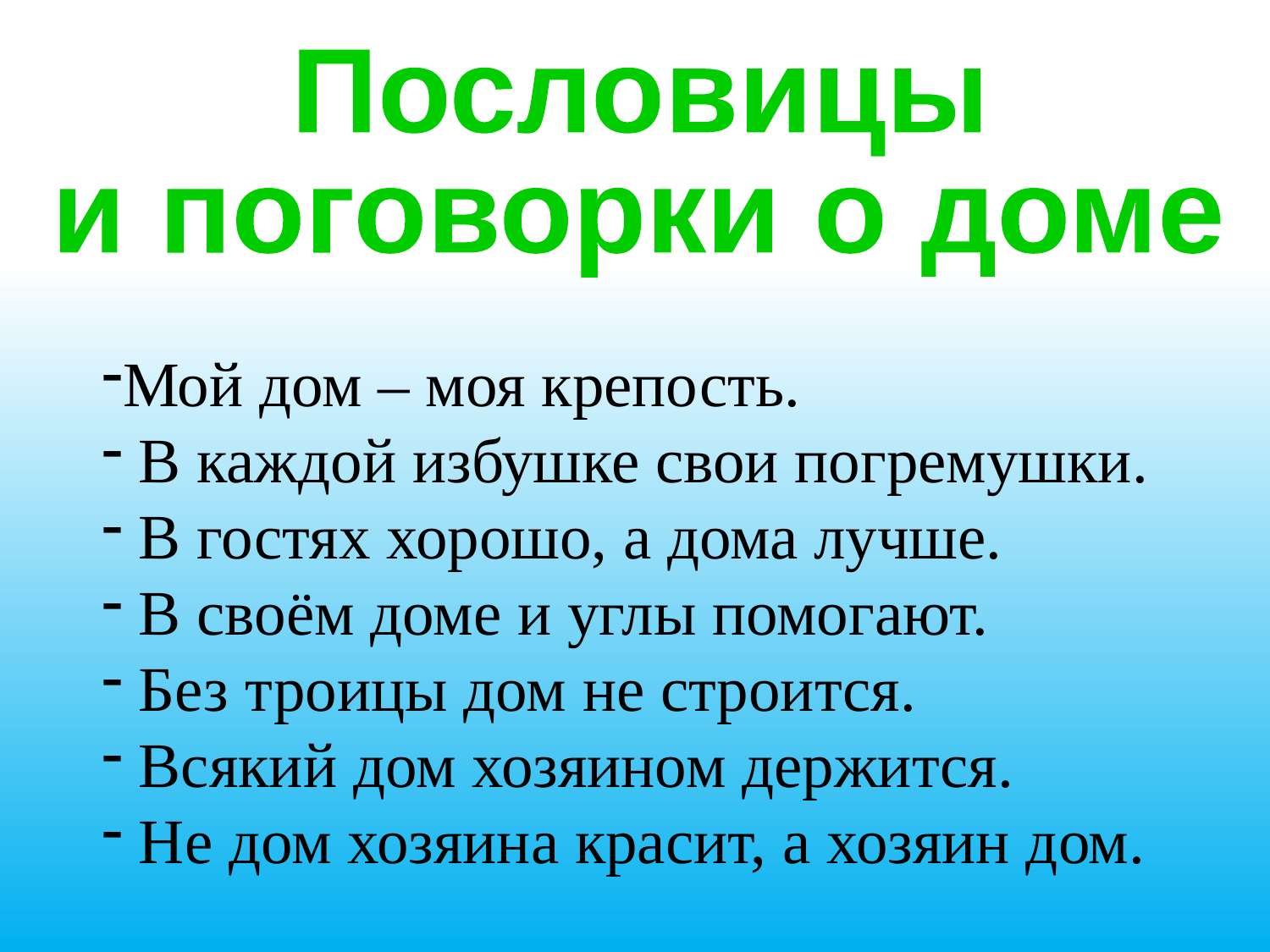

Пословицы
и поговорки о доме
Мой дом – моя крепость.
 В каждой избушке свои погремушки.
 В гостях хорошо, а дома лучше.
 В своём доме и углы помогают.
 Без троицы дом не строится.
 Всякий дом хозяином держится.
 Не дом хозяина красит, а хозяин дом.